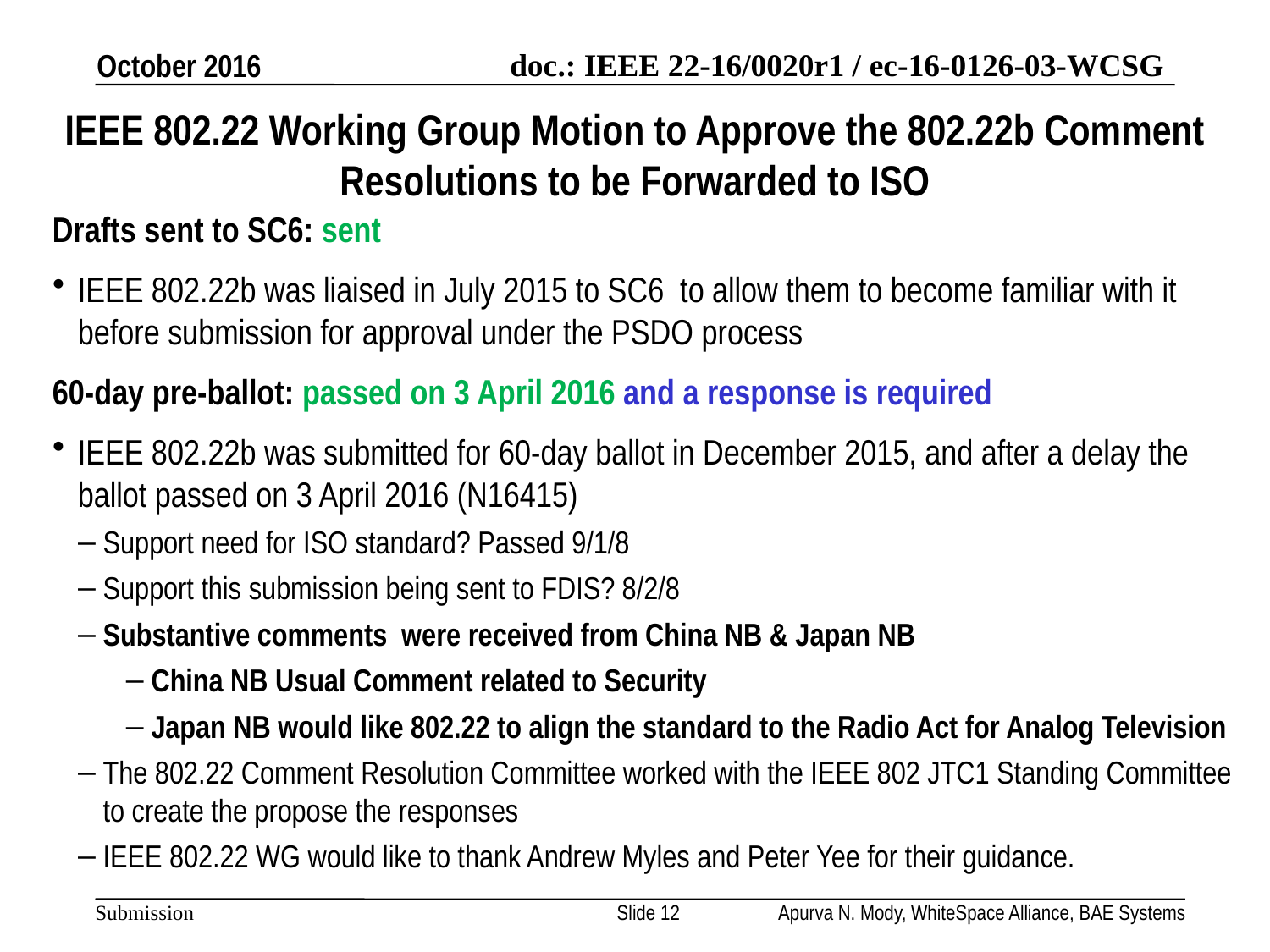

October 2016
# IEEE 802.22 Working Group Motion to Approve the 802.22b Comment Resolutions to be Forwarded to ISO
Drafts sent to SC6: sent
IEEE 802.22b was liaised in July 2015 to SC6  to allow them to become familiar with it before submission for approval under the PSDO process
60-day pre-ballot: passed on 3 April 2016 and a response is required
IEEE 802.22b was submitted for 60-day ballot in December 2015, and after a delay the ballot passed on 3 April 2016 (N16415)
Support need for ISO standard? Passed 9/1/8
Support this submission being sent to FDIS? 8/2/8
Substantive comments  were received from China NB & Japan NB
China NB Usual Comment related to Security
Japan NB would like 802.22 to align the standard to the Radio Act for Analog Television
The 802.22 Comment Resolution Committee worked with the IEEE 802 JTC1 Standing Committee to create the propose the responses
IEEE 802.22 WG would like to thank Andrew Myles and Peter Yee for their guidance.
Slide 12
Apurva N. Mody, WhiteSpace Alliance, BAE Systems